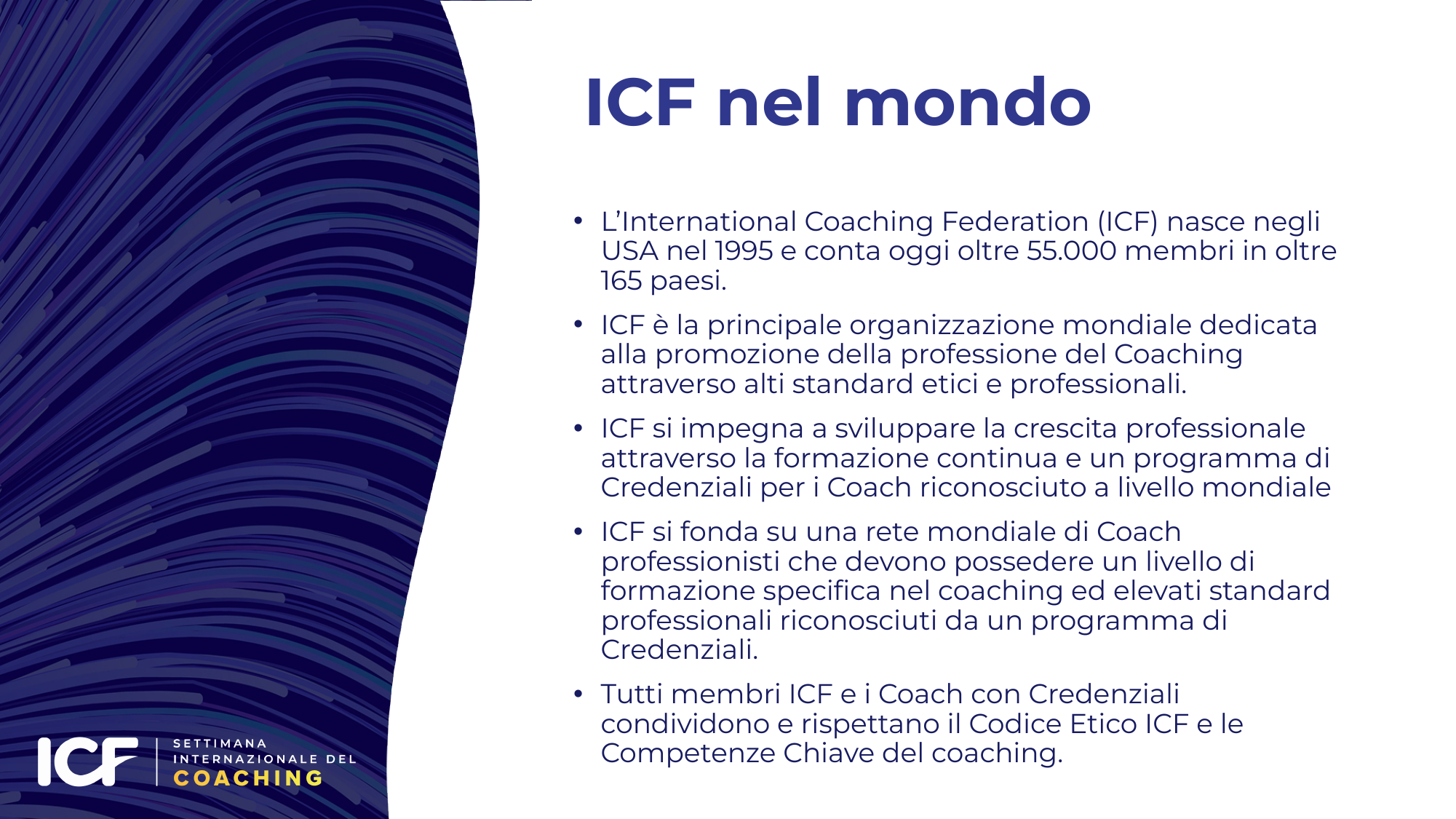

# ICF nel mondo

L’International Coaching Federation (ICF) nasce negli USA nel 1995 e conta oggi oltre 55.000 membri in oltre 165 paesi.
ICF è la principale organizzazione mondiale dedicata alla promozione della professione del Coaching attraverso alti standard etici e professionali.
ICF si impegna a sviluppare la crescita professionale attraverso la formazione continua e un programma di Credenziali per i Coach riconosciuto a livello mondiale
ICF si fonda su una rete mondiale di Coach professionisti che devono possedere un livello di formazione specifica nel coaching ed elevati standard professionali riconosciuti da un programma di Credenziali.
Tutti membri ICF e i Coach con Credenziali condividono e rispettano il Codice Etico ICF e le Competenze Chiave del coaching.